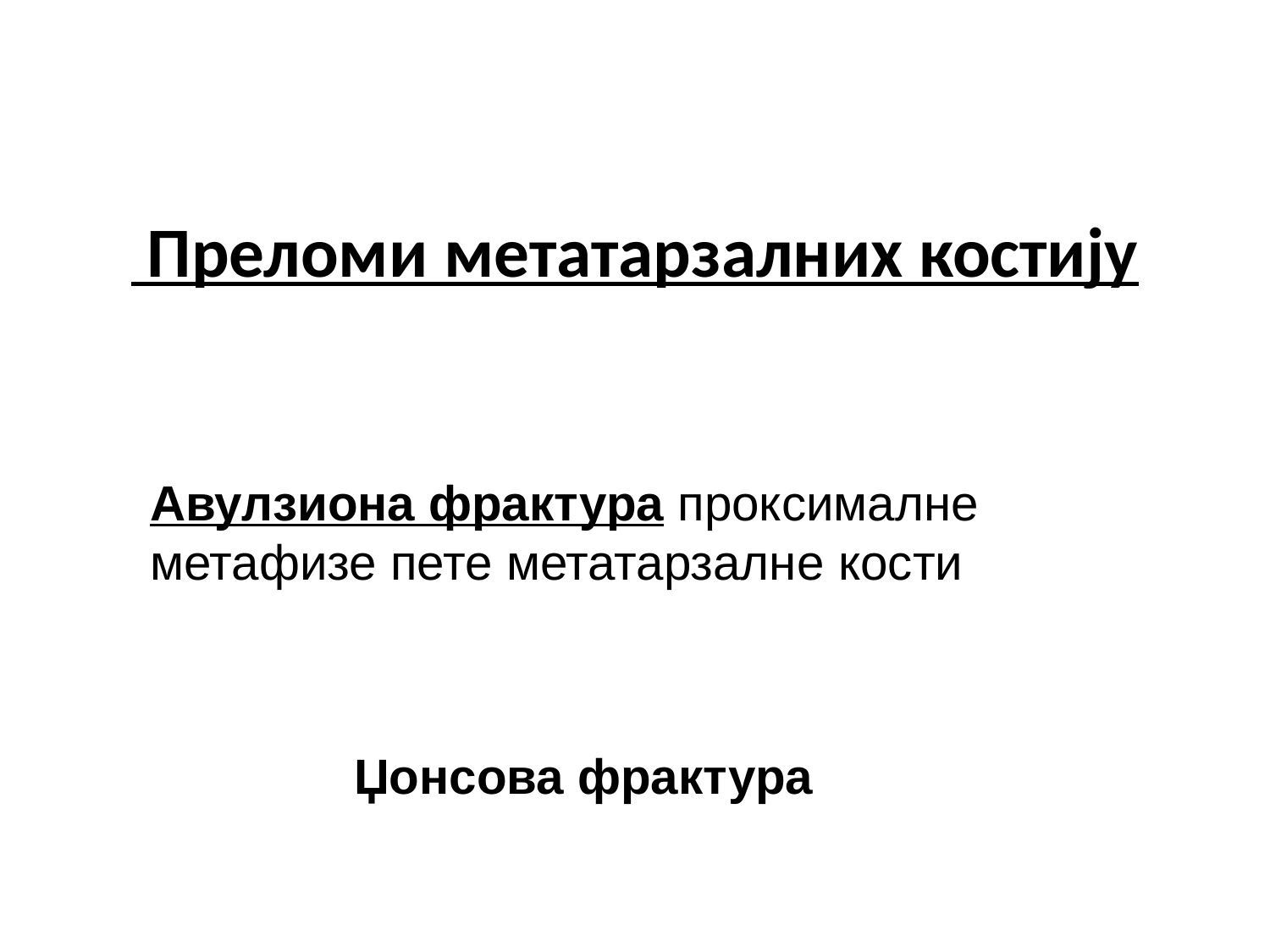

# Преломи метатарзалних костију
Авулзиона фрактура проксималне метафизе пете метатарзалне кости
Џонсова фрактура